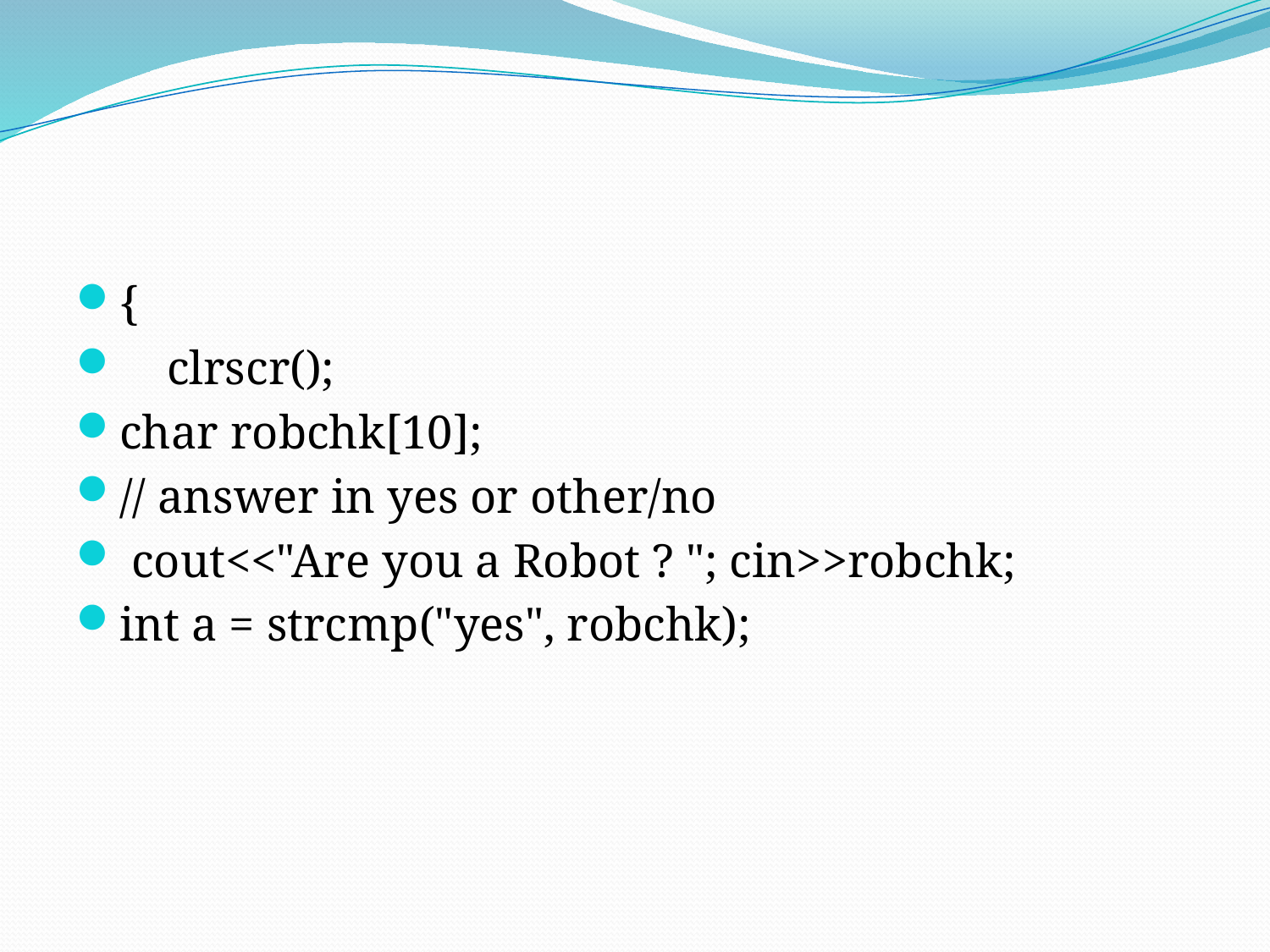

#
{
    clrscr();
char robchk[10];
// answer in yes or other/no
 cout<<"Are you a Robot ? "; cin>>robchk;
int a = strcmp("yes", robchk);